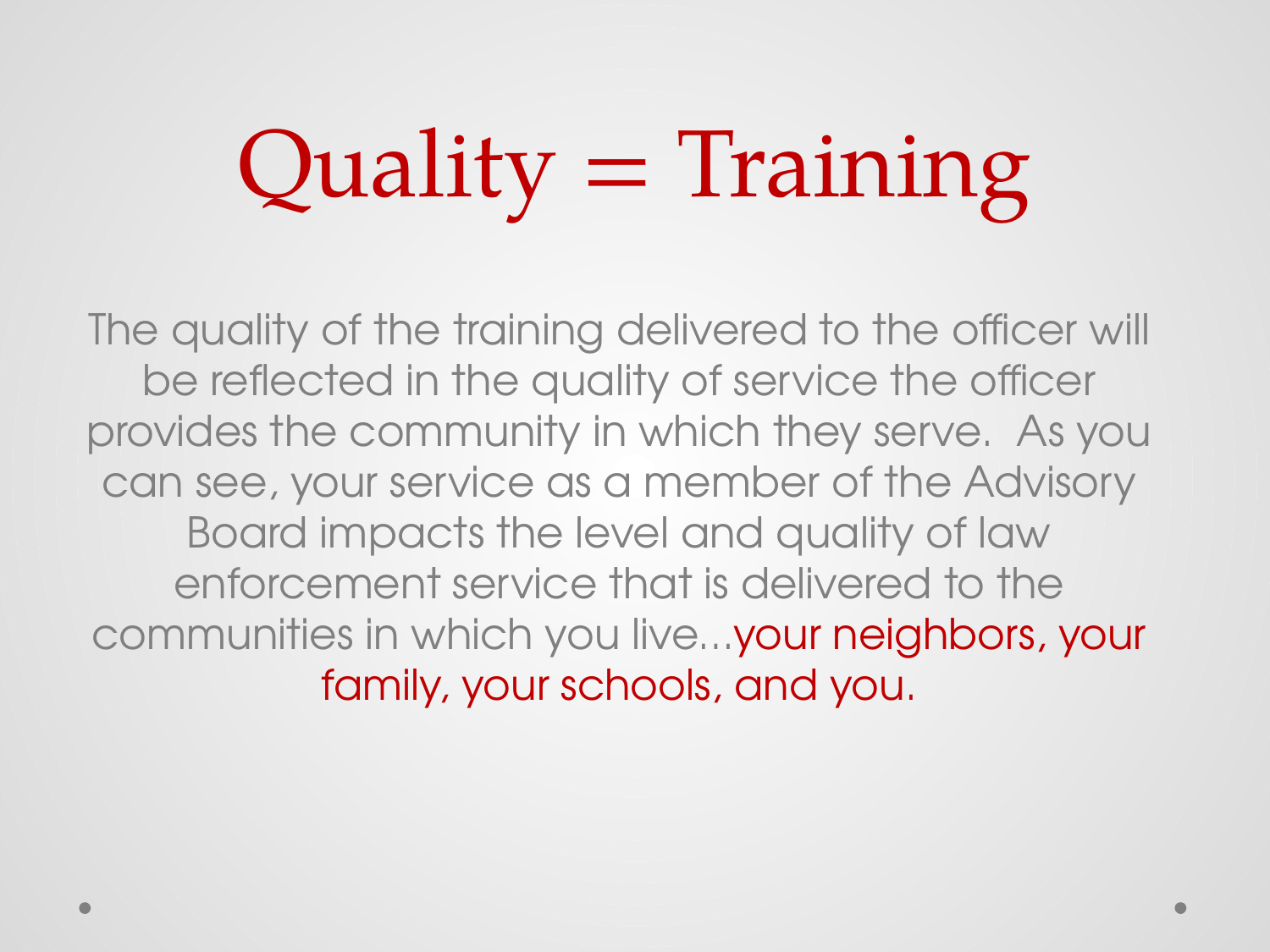

# Quality = Training
The quality of the training delivered to the officer will be reflected in the quality of service the officer provides the community in which they serve.  As you can see, your service as a member of the Advisory Board impacts the level and quality of law enforcement service that is delivered to the communities in which you live…your neighbors, your family, your schools, and you.